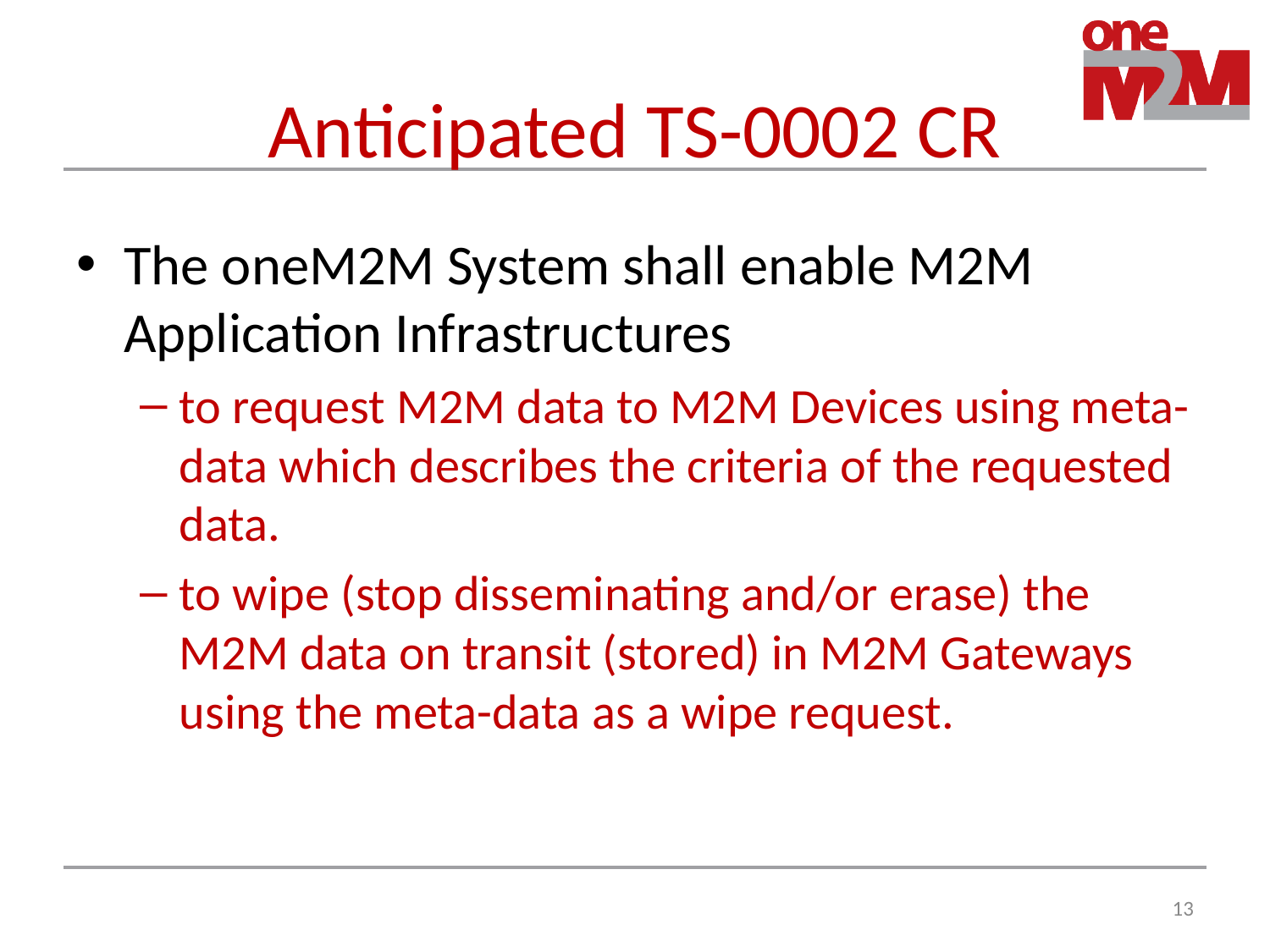

# Anticipated TS-0002 CR
The oneM2M System shall enable M2M Application Infrastructures
to request M2M data to M2M Devices using meta-data which describes the criteria of the requested data.
to wipe (stop disseminating and/or erase) the M2M data on transit (stored) in M2M Gateways using the meta-data as a wipe request.
13